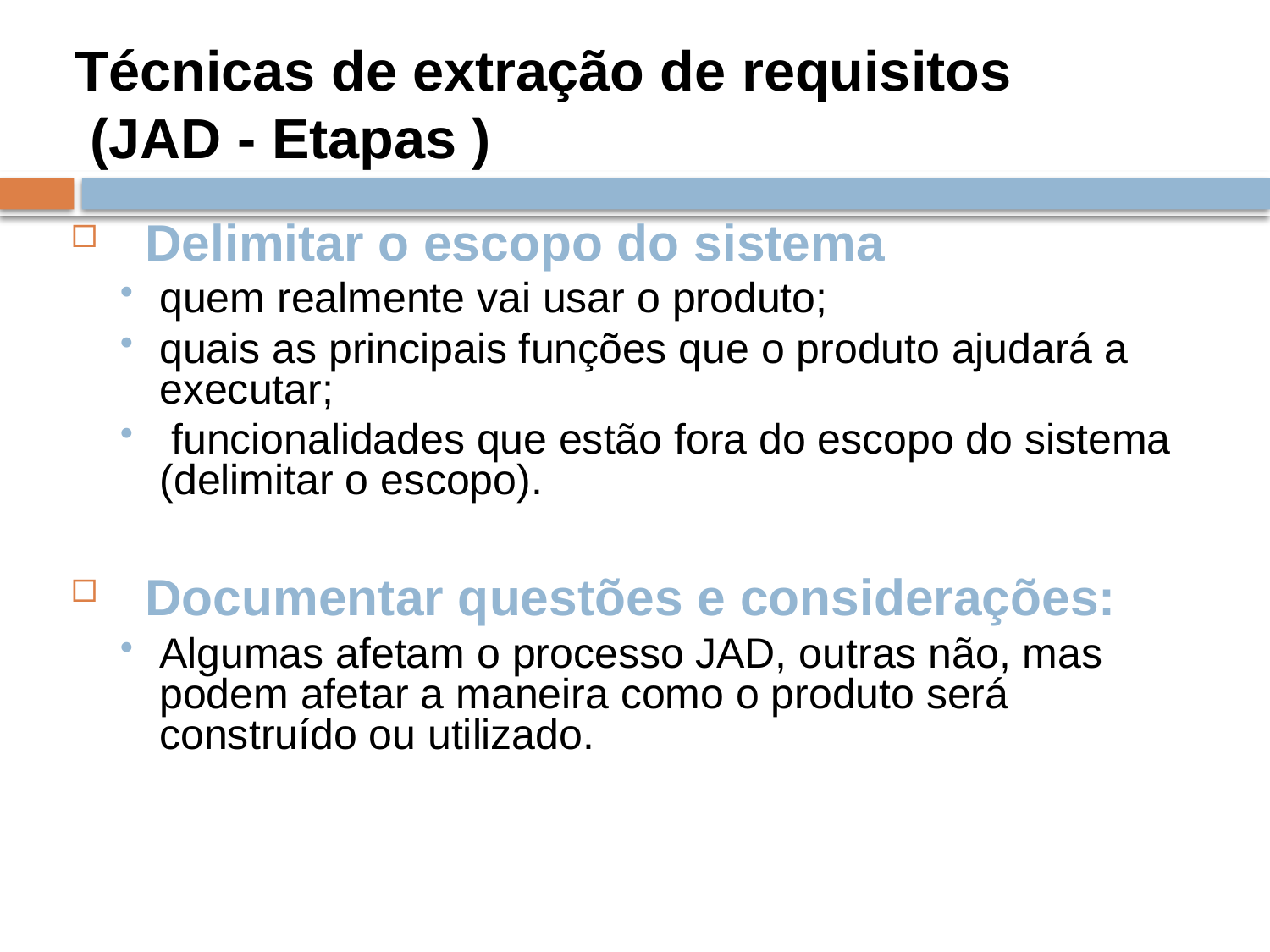

Técnicas de extração de requisitos
 (JAD - Etapas )
Delimitar o escopo do sistema
quem realmente vai usar o produto;
quais as principais funções que o produto ajudará a executar;
 funcionalidades que estão fora do escopo do sistema (delimitar o escopo).

Documentar questões e considerações:
Algumas afetam o processo JAD, outras não, mas podem afetar a maneira como o produto será construído ou utilizado.